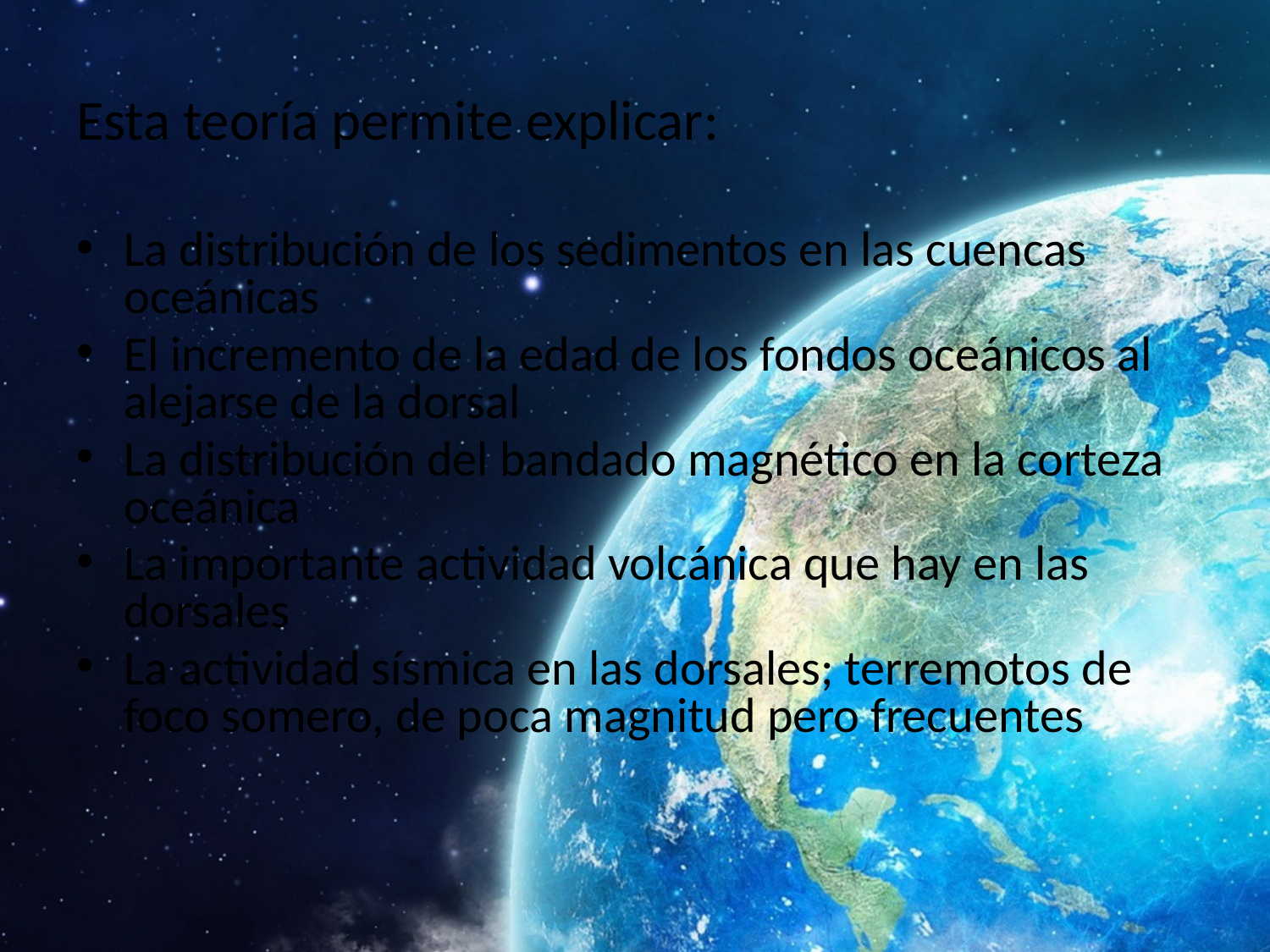

# Esta teoría permite explicar:
La distribución de los sedimentos en las cuencas oceánicas
El incremento de la edad de los fondos oceánicos al alejarse de la dorsal
La distribución del bandado magnético en la corteza oceánica
La importante actividad volcánica que hay en las dorsales
La actividad sísmica en las dorsales; terremotos de foco somero, de poca magnitud pero frecuentes